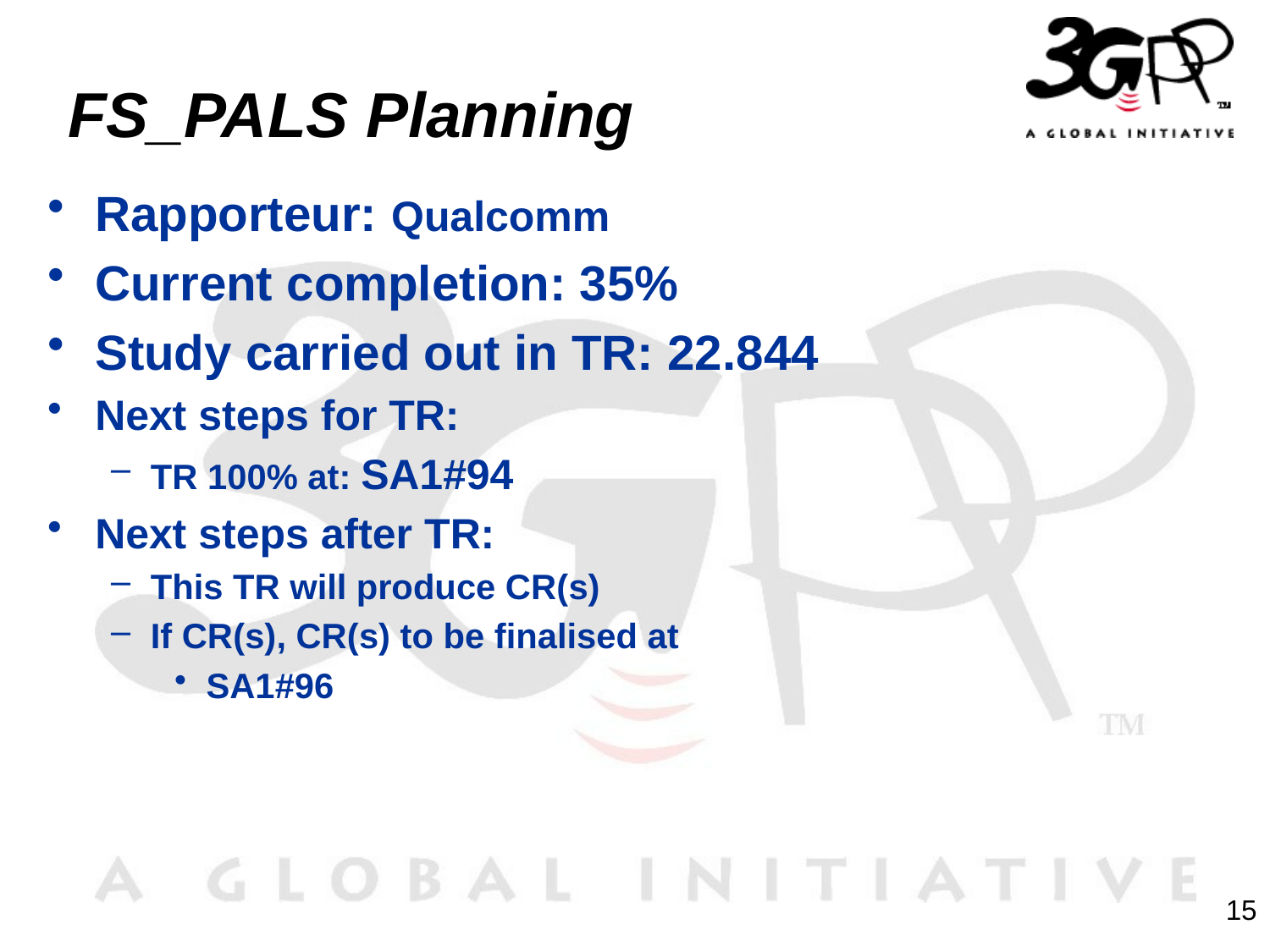

# FS_PALS Planning
Rapporteur: Qualcomm
Current completion: 35%
Study carried out in TR: 22.844
Next steps for TR:
TR 100% at: SA1#94
Next steps after TR:
This TR will produce CR(s)
If CR(s), CR(s) to be finalised at
SA1#96

15